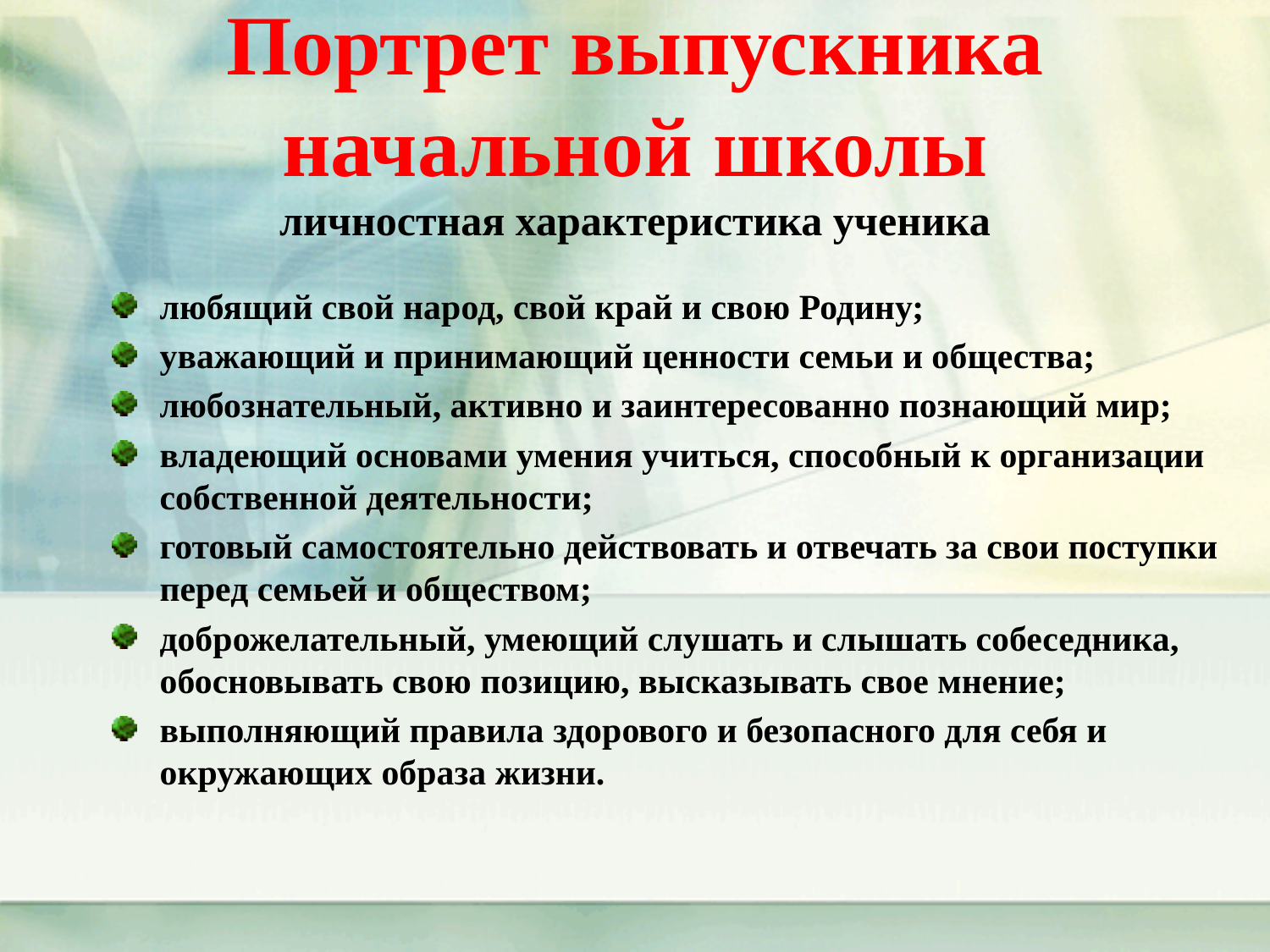

# Портрет выпускника начальной школы личностная характеристика ученика
любящий свой народ, свой край и свою Родину;
уважающий и принимающий ценности семьи и общества;
любознательный, активно и заинтересованно познающий мир;
владеющий основами умения учиться, способный к организации собственной деятельности;
готовый самостоятельно действовать и отвечать за свои поступки перед семьей и обществом;
доброжелательный, умеющий слушать и слышать собеседника, обосновывать свою позицию, высказывать свое мнение;
выполняющий правила здорового и безопасного для себя и окружающих образа жизни.